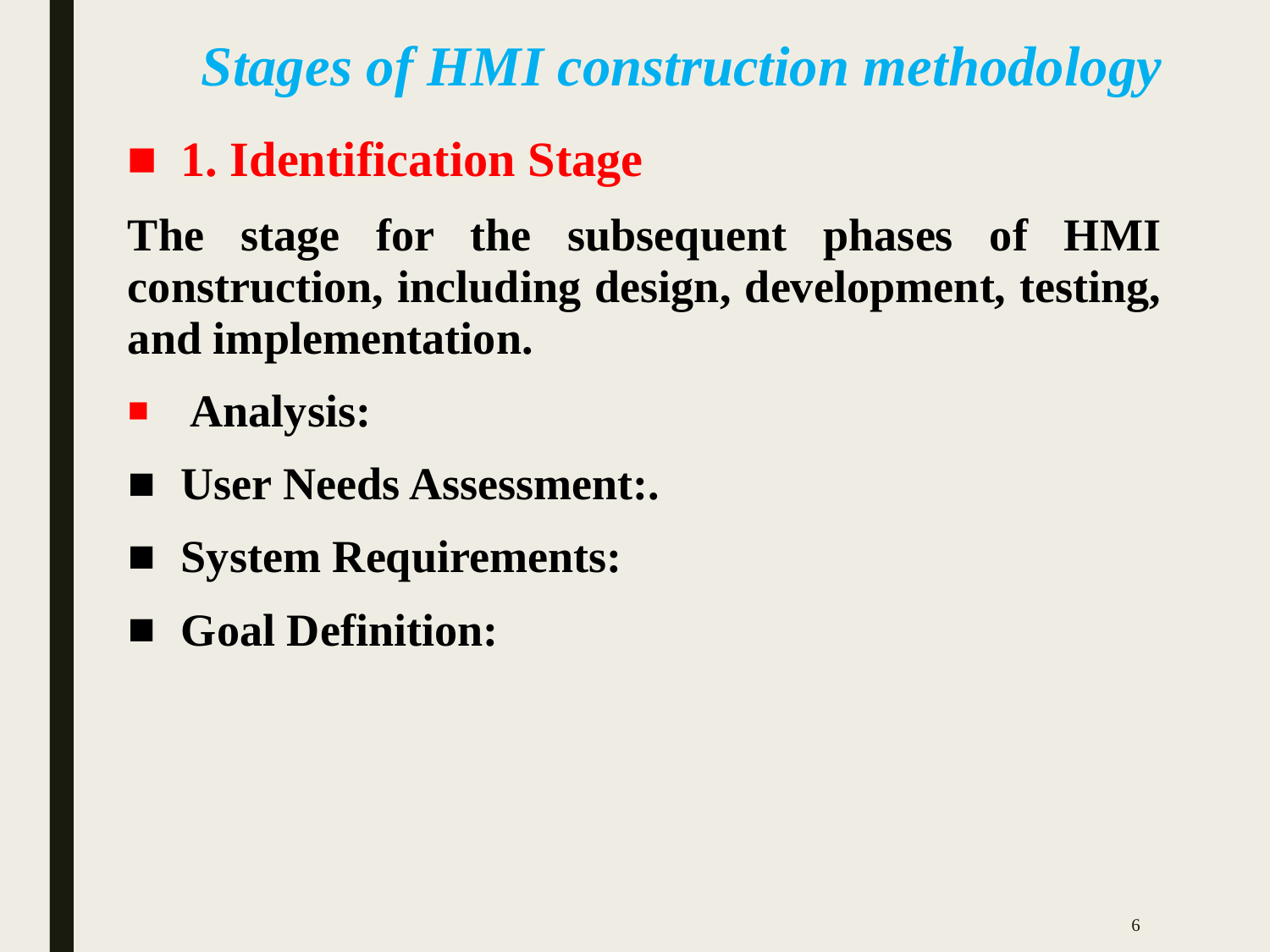

# Stages of HMI construction methodology
1. Identification Stage
The stage for the subsequent phases of HMI construction, including design, development, testing, and implementation.
 Analysis:
User Needs Assessment:.
System Requirements:
Goal Definition:
6